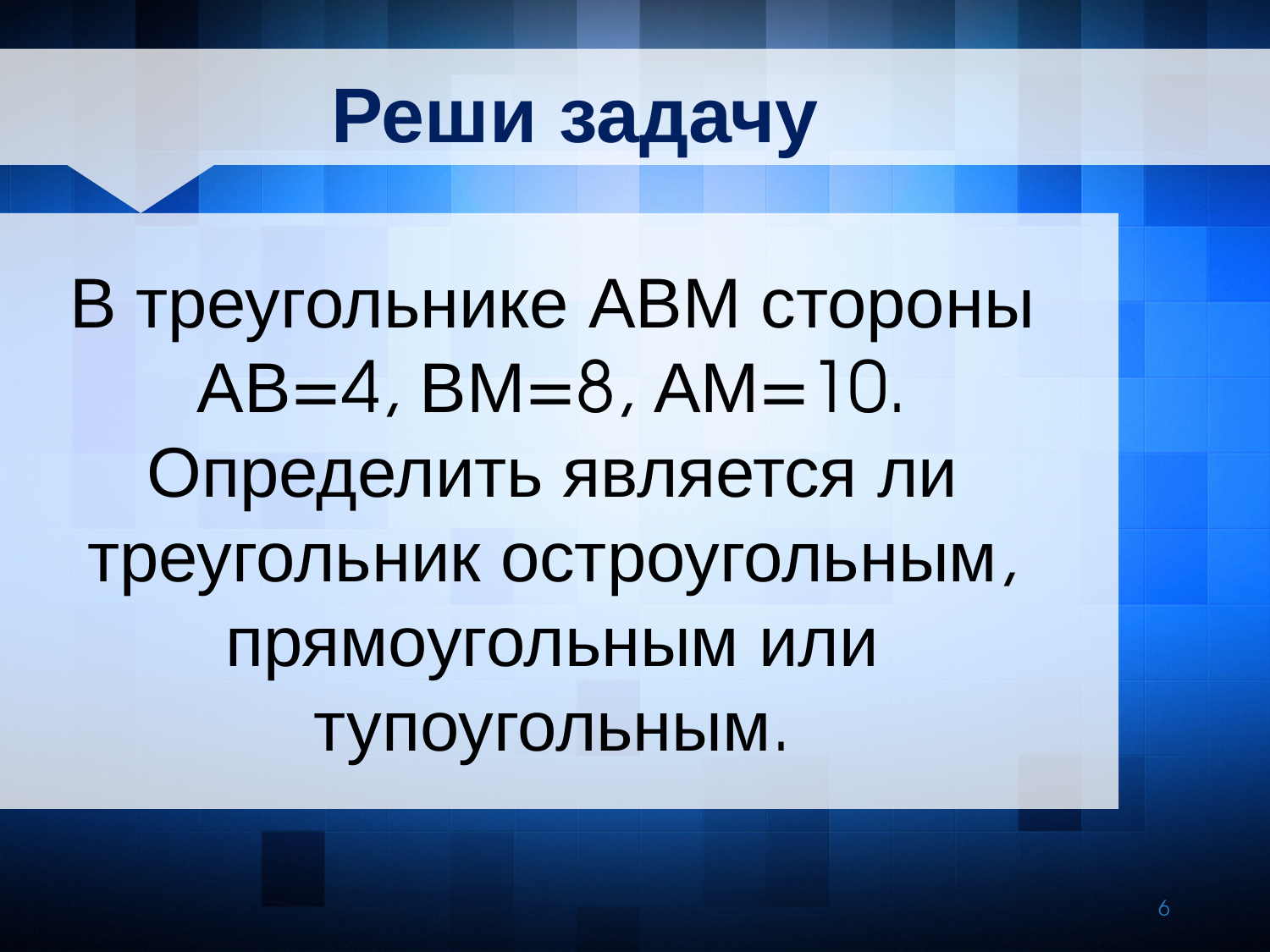

Реши задачу
В треугольнике АВМ стороны АВ=4, ВМ=8, АМ=10. Определить является ли треугольник остроугольным, прямоугольным или тупоугольным.
6